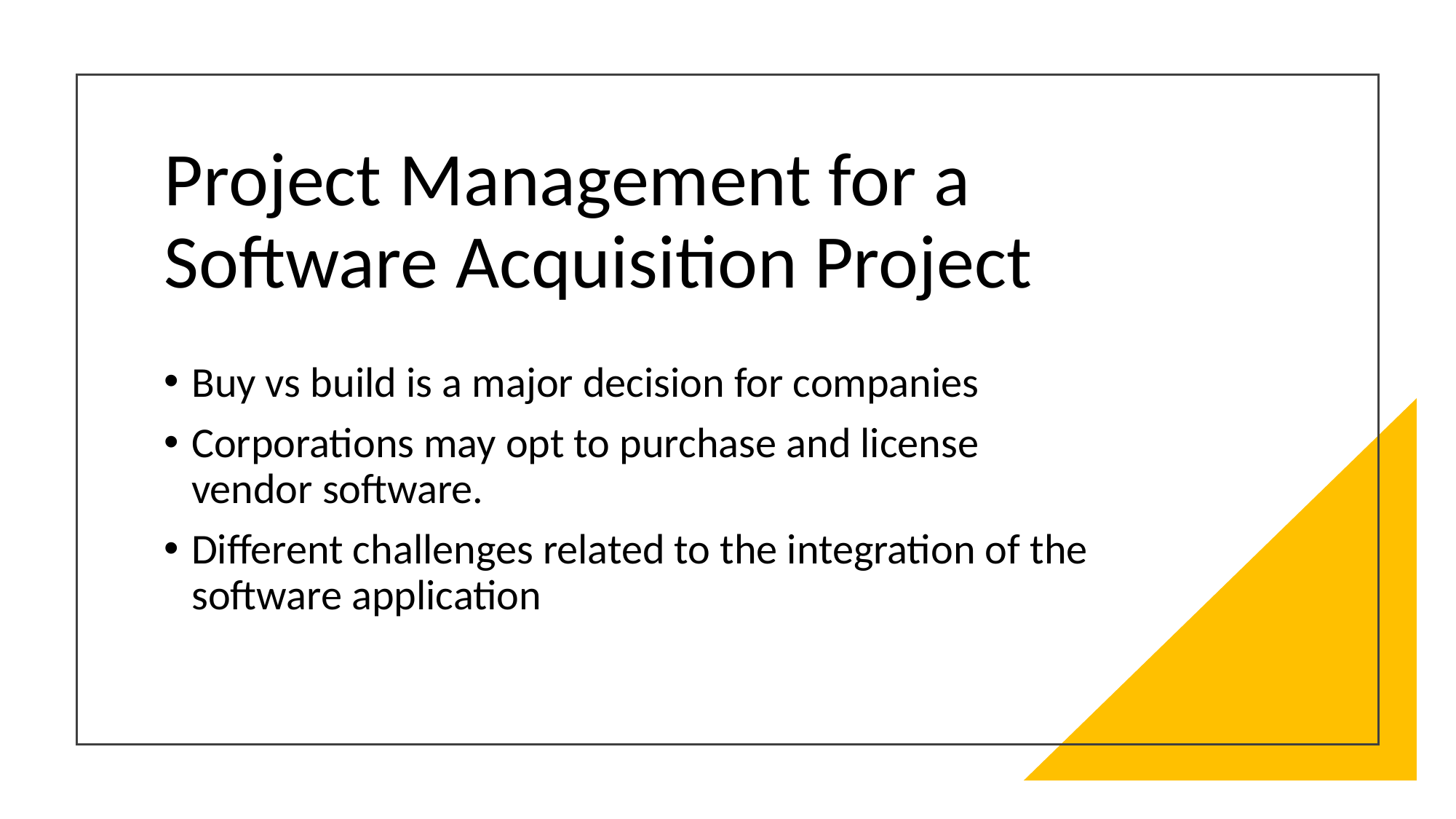

# Project Management for a Software Acquisition Project
Buy vs build is a major decision for companies
Corporations may opt to purchase and license vendor software.
Different challenges related to the integration of the software application